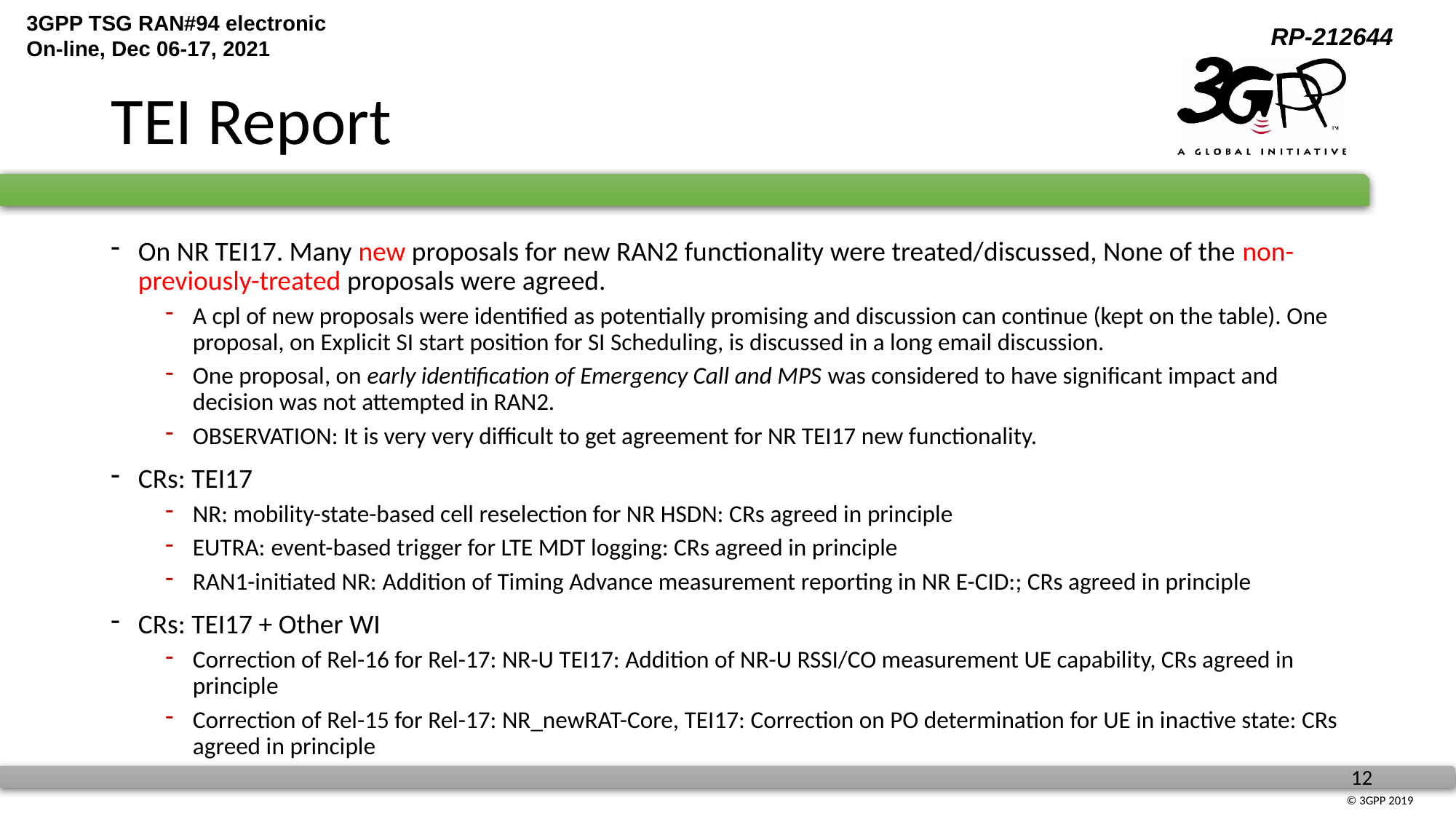

# TEI Report
On NR TEI17. Many new proposals for new RAN2 functionality were treated/discussed, None of the non-previously-treated proposals were agreed.
A cpl of new proposals were identified as potentially promising and discussion can continue (kept on the table). One proposal, on Explicit SI start position for SI Scheduling, is discussed in a long email discussion.
One proposal, on early identification of Emergency Call and MPS was considered to have significant impact and decision was not attempted in RAN2.
OBSERVATION: It is very very difficult to get agreement for NR TEI17 new functionality.
CRs: TEI17
NR: mobility-state-based cell reselection for NR HSDN: CRs agreed in principle
EUTRA: event-based trigger for LTE MDT logging: CRs agreed in principle
RAN1-initiated NR: Addition of Timing Advance measurement reporting in NR E-CID:; CRs agreed in principle
CRs: TEI17 + Other WI
Correction of Rel-16 for Rel-17: NR-U TEI17: Addition of NR-U RSSI/CO measurement UE capability, CRs agreed in principle
Correction of Rel-15 for Rel-17: NR_newRAT-Core, TEI17: Correction on PO determination for UE in inactive state: CRs agreed in principle